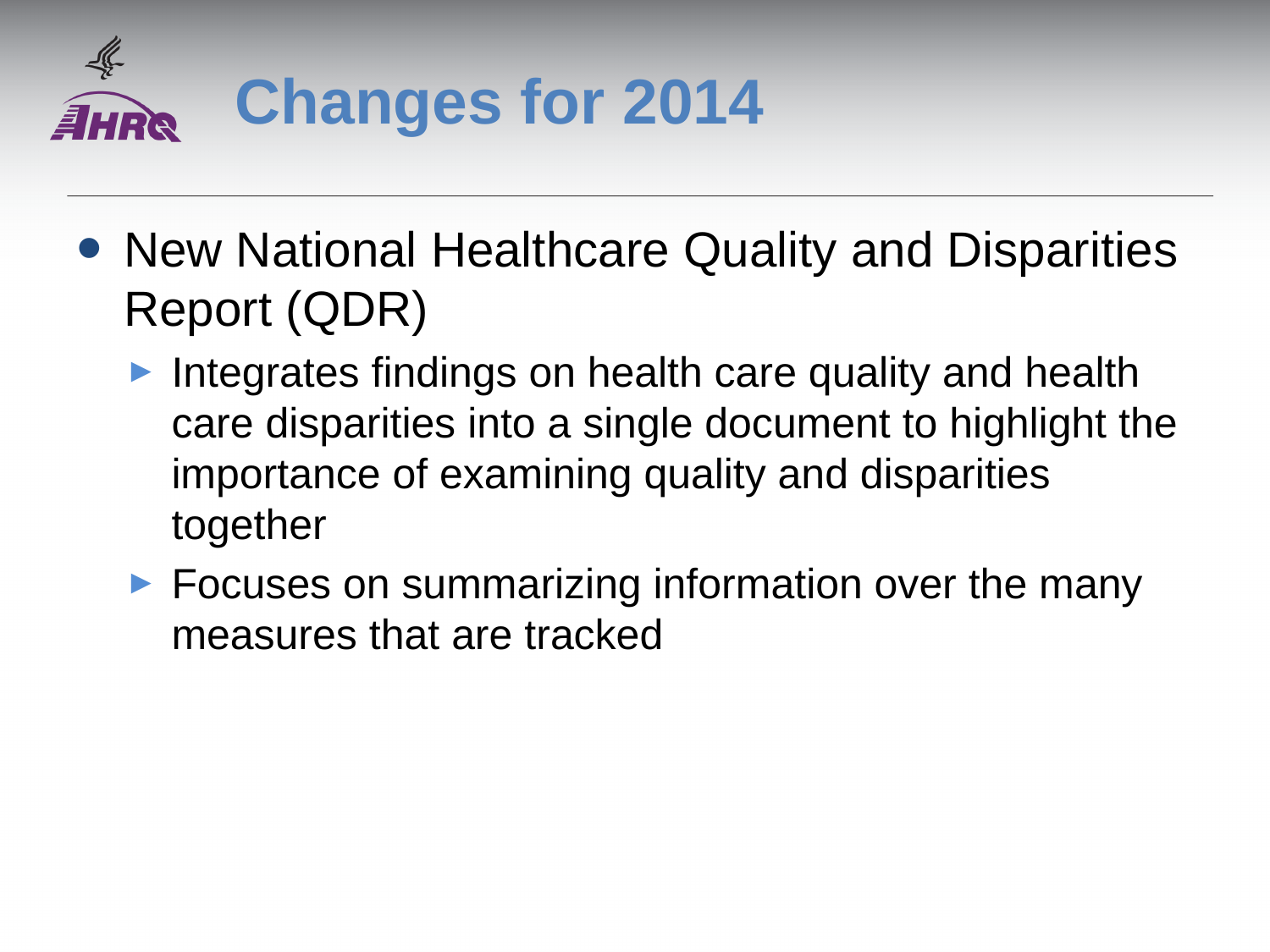

# Changes for 2014
New National Healthcare Quality and Disparities Report (QDR)
Integrates findings on health care quality and health care disparities into a single document to highlight the importance of examining quality and disparities together
Focuses on summarizing information over the many measures that are tracked